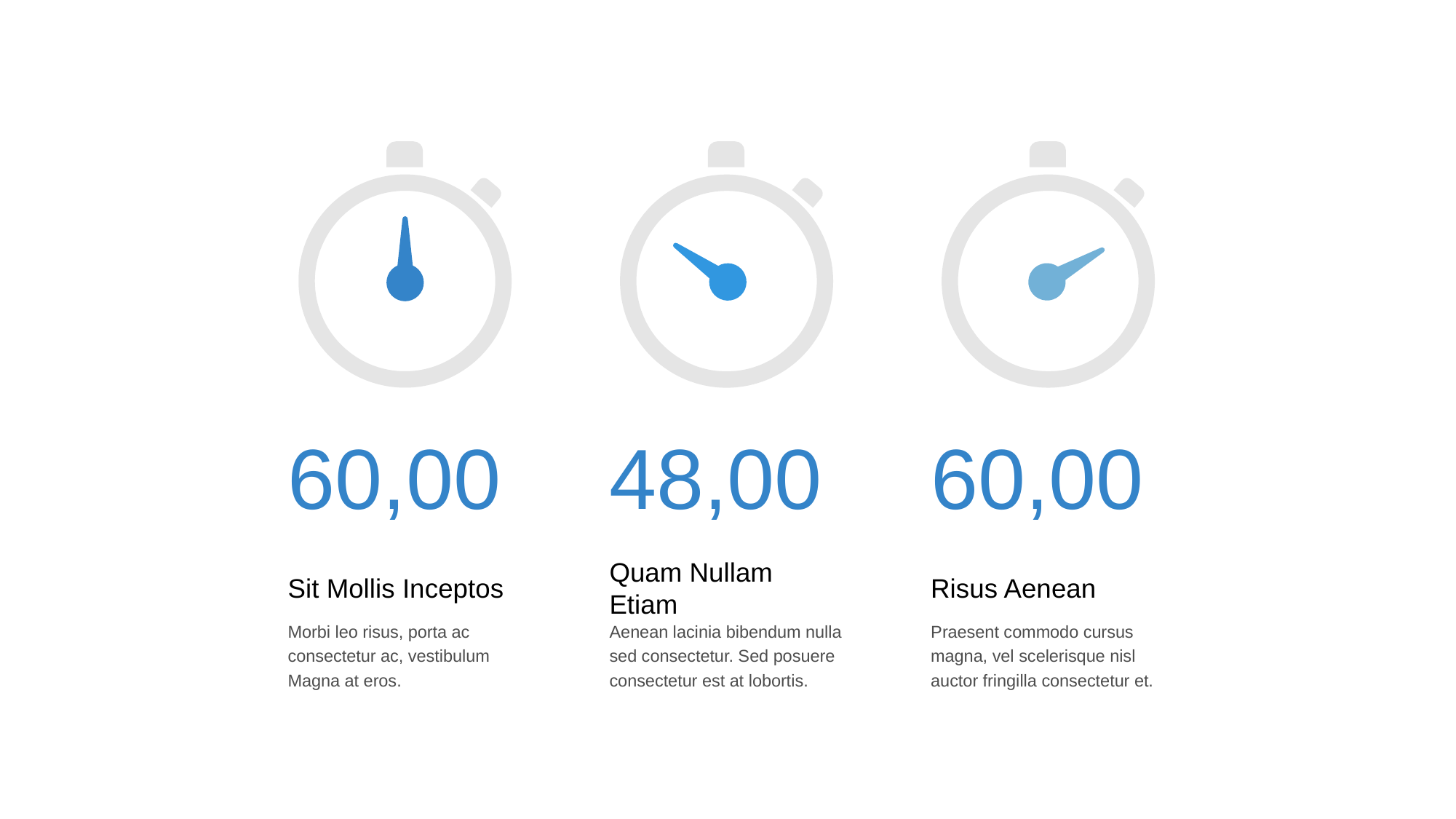

60,00
Sit Mollis Inceptos
Morbi leo risus, porta ac consectetur ac, vestibulum Magna at eros.
48,00
Quam Nullam Etiam
Aenean lacinia bibendum nulla sed consectetur. Sed posuere consectetur est at lobortis.
60,00
Risus Aenean
Praesent commodo cursus magna, vel scelerisque nisl auctor fringilla consectetur et.